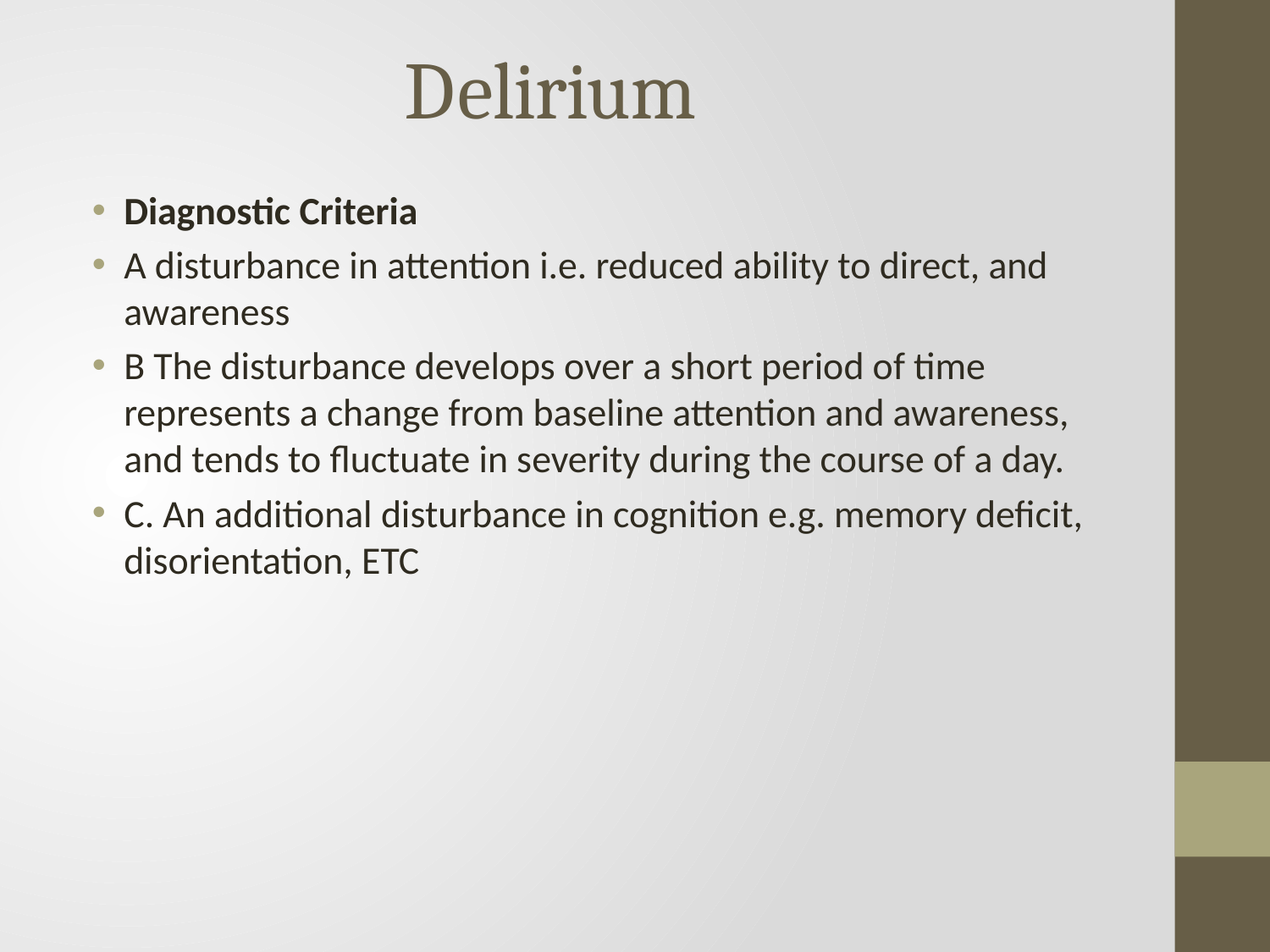

# Delirium
Diagnostic Criteria
A disturbance in attention i.e. reduced ability to direct, and awareness
B The disturbance develops over a short period of time represents a change from baseline attention and awareness, and tends to fluctuate in severity during the course of a day.
C. An additional disturbance in cognition e.g. memory deficit, disorientation, ETC